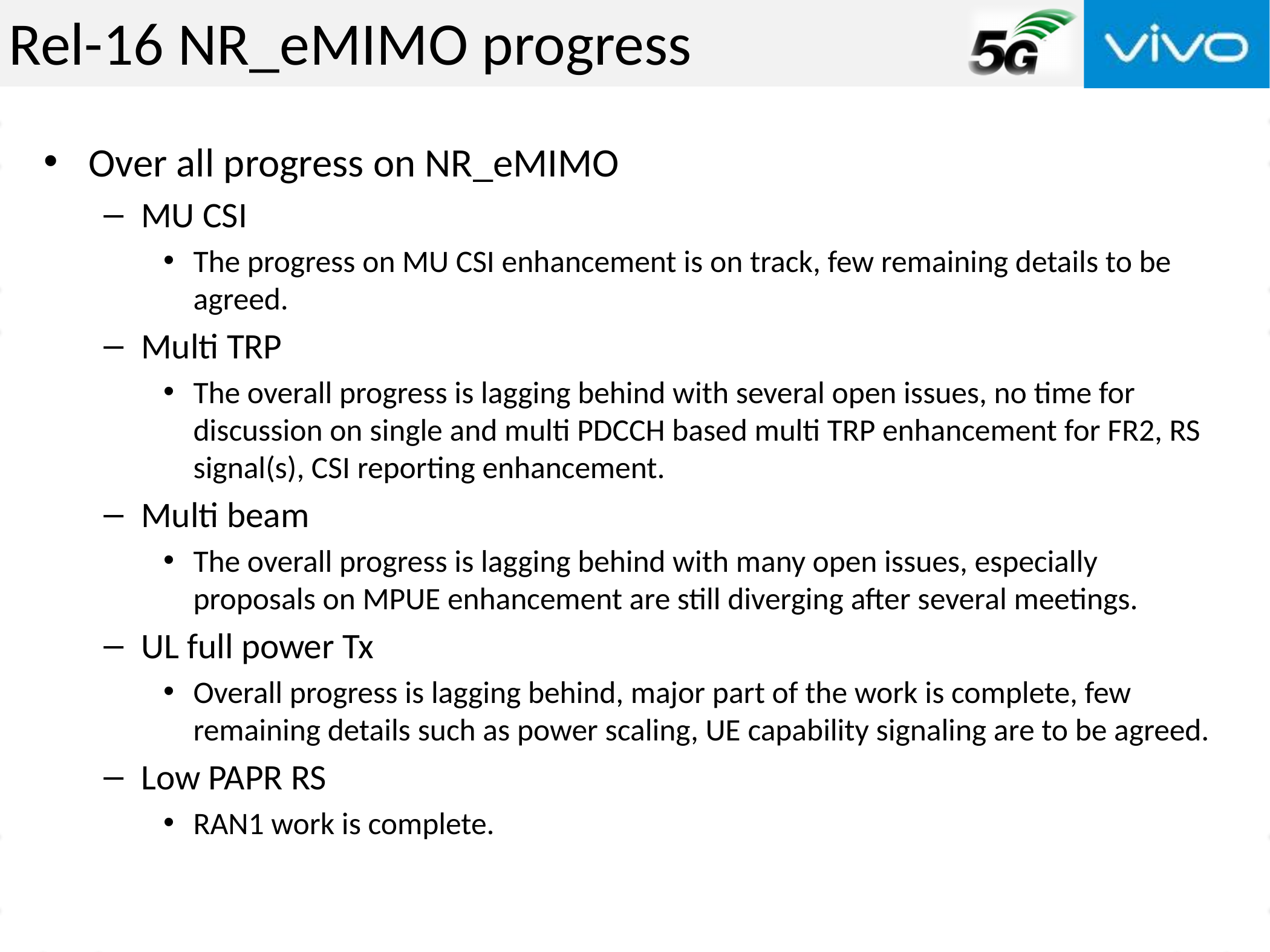

# Rel-16 NR_eMIMO progress
Over all progress on NR_eMIMO
MU CSI
The progress on MU CSI enhancement is on track, few remaining details to be agreed.
Multi TRP
The overall progress is lagging behind with several open issues, no time for discussion on single and multi PDCCH based multi TRP enhancement for FR2, RS signal(s), CSI reporting enhancement.
Multi beam
The overall progress is lagging behind with many open issues, especially proposals on MPUE enhancement are still diverging after several meetings.
UL full power Tx
Overall progress is lagging behind, major part of the work is complete, few remaining details such as power scaling, UE capability signaling are to be agreed.
Low PAPR RS
RAN1 work is complete.